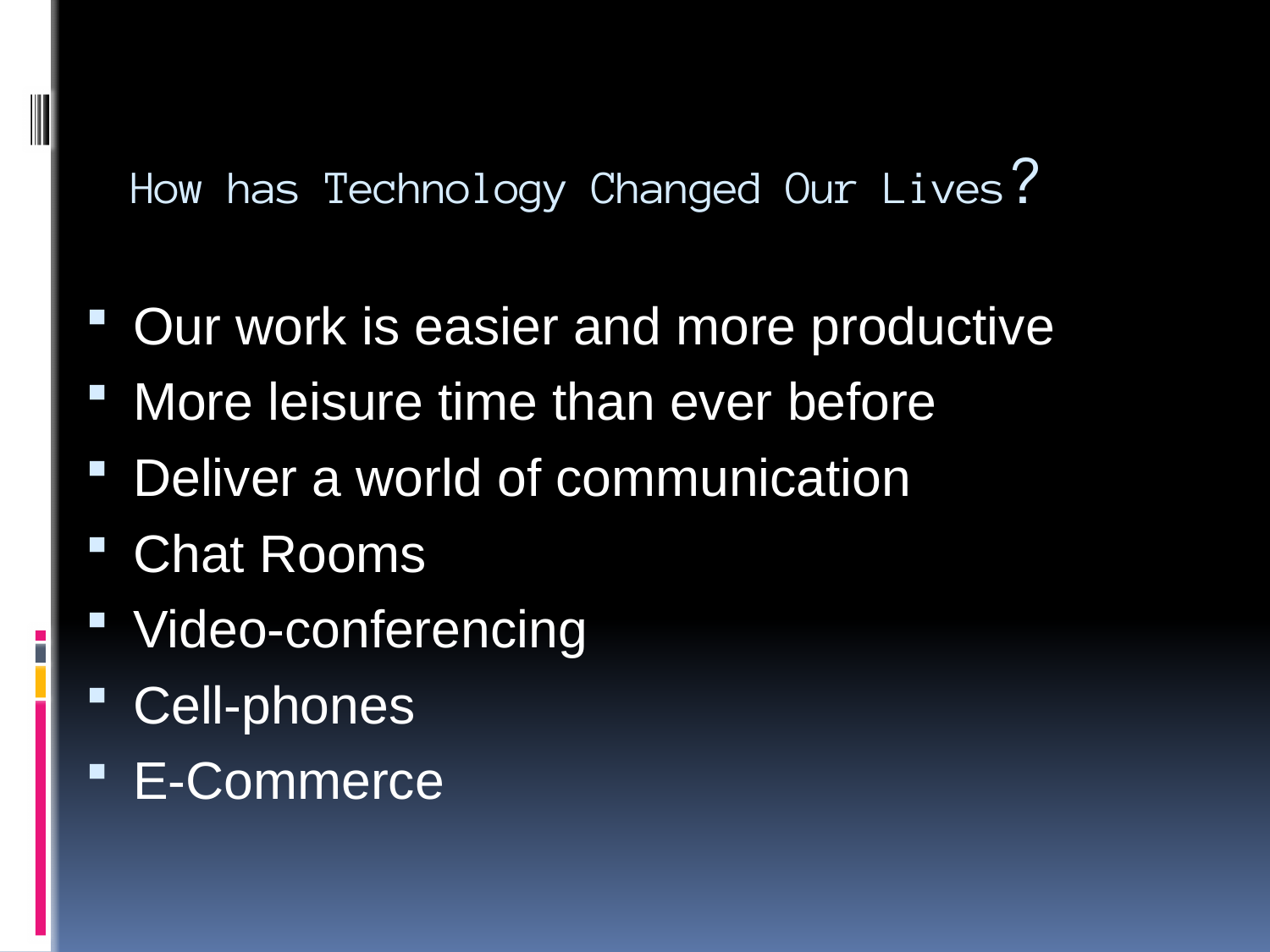

# How has Technology Changed Our Lives?
Our work is easier and more productive
More leisure time than ever before
Deliver a world of communication
Chat Rooms
Video-conferencing
Cell-phones
E-Commerce